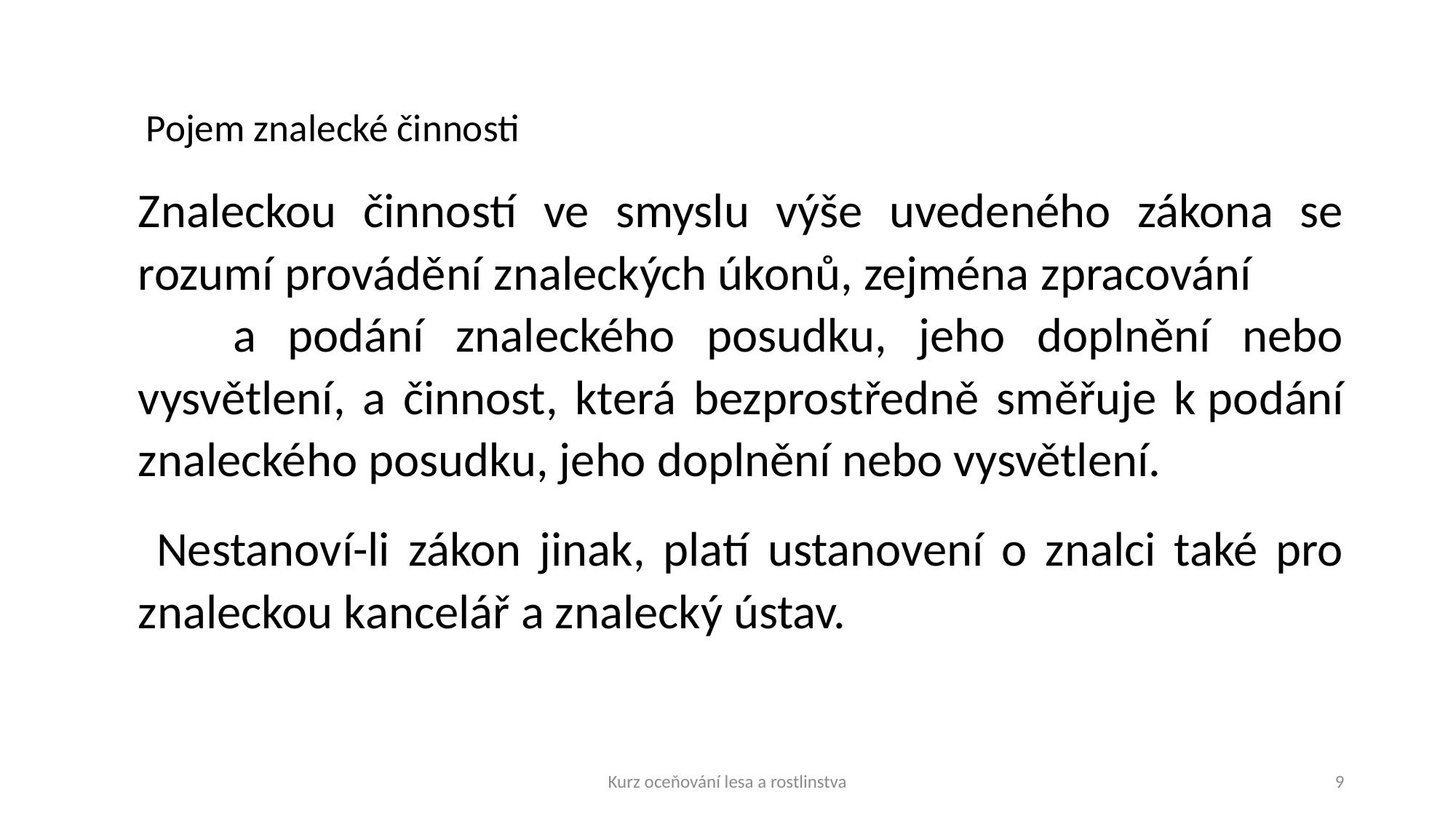

# Pojem znalecké činnosti
Znaleckou činností ve smyslu výše uvedeného zákona se rozumí provádění znaleckých úkonů, zejména zpracování            a podání znaleckého posudku, jeho doplnění nebo vysvětlení, a činnost, která bezprostředně směřuje k podání znaleckého posudku, jeho doplnění nebo vysvětlení.
 Nestanoví-li zákon jinak, platí ustanovení o znalci také pro znaleckou kancelář a znalecký ústav.

Kurz oceňování lesa a rostlinstva
9